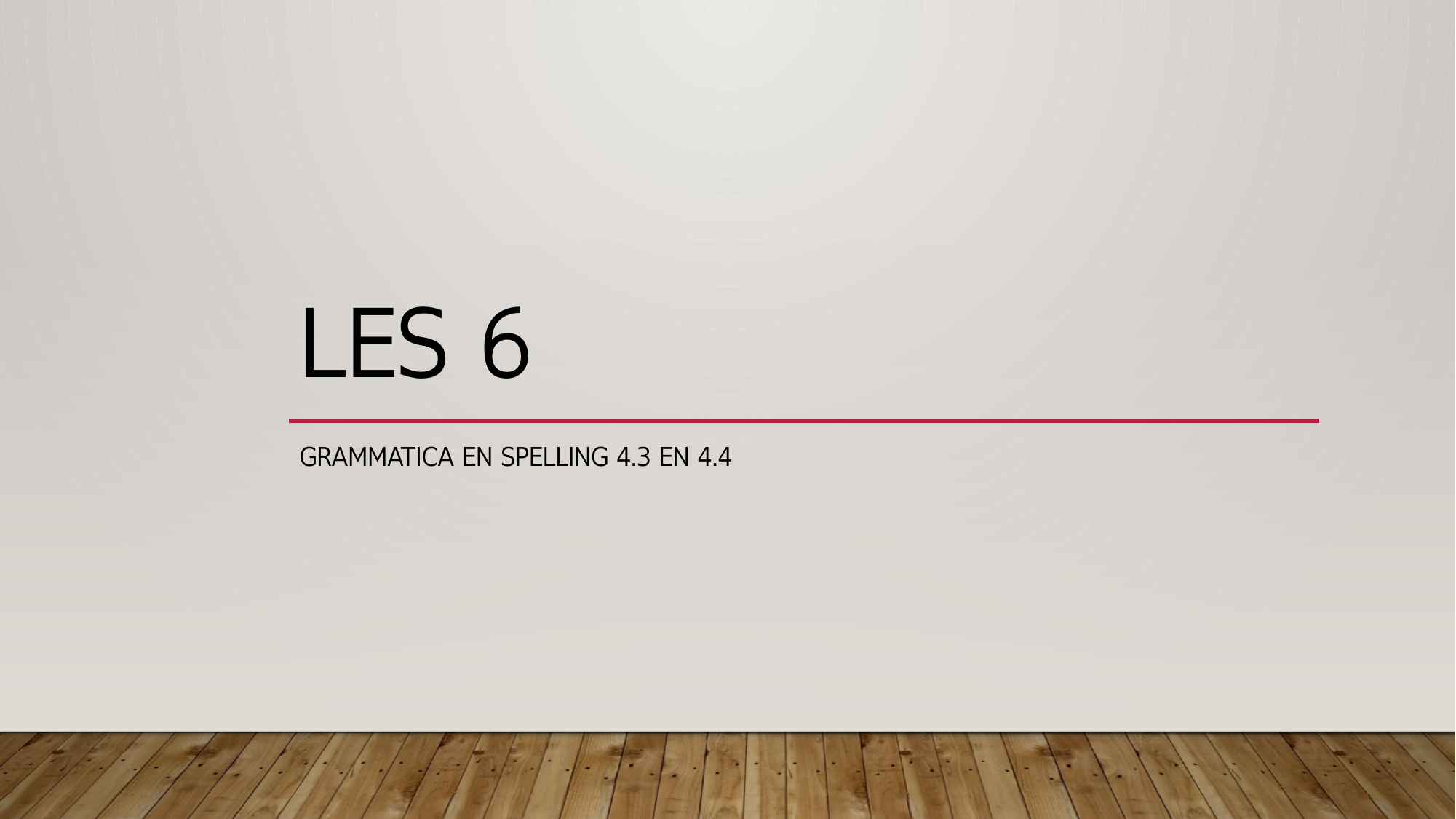

# Les 6
Grammatica en spelling 4.3 en 4.4